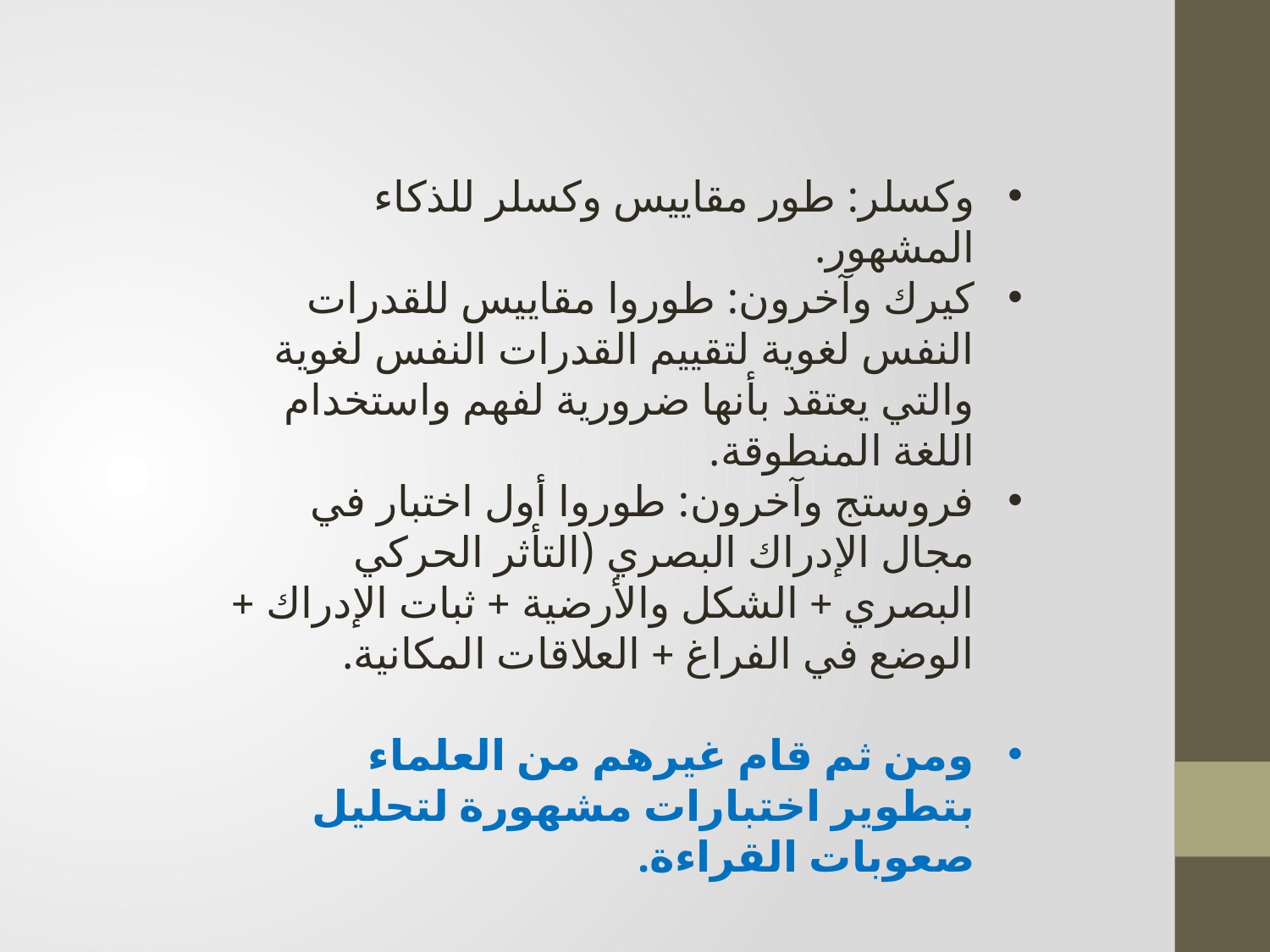

وكسلر: طور مقاييس وكسلر للذكاء المشهور.
كيرك وآخرون: طوروا مقاييس للقدرات النفس لغوية لتقييم القدرات النفس لغوية والتي يعتقد بأنها ضرورية لفهم واستخدام اللغة المنطوقة.
فروستج وآخرون: طوروا أول اختبار في مجال الإدراك البصري (التأثر الحركي البصري + الشكل والأرضية + ثبات الإدراك + الوضع في الفراغ + العلاقات المكانية.

ومن ثم قام غيرهم من العلماء بتطوير اختبارات مشهورة لتحليل صعوبات القراءة.